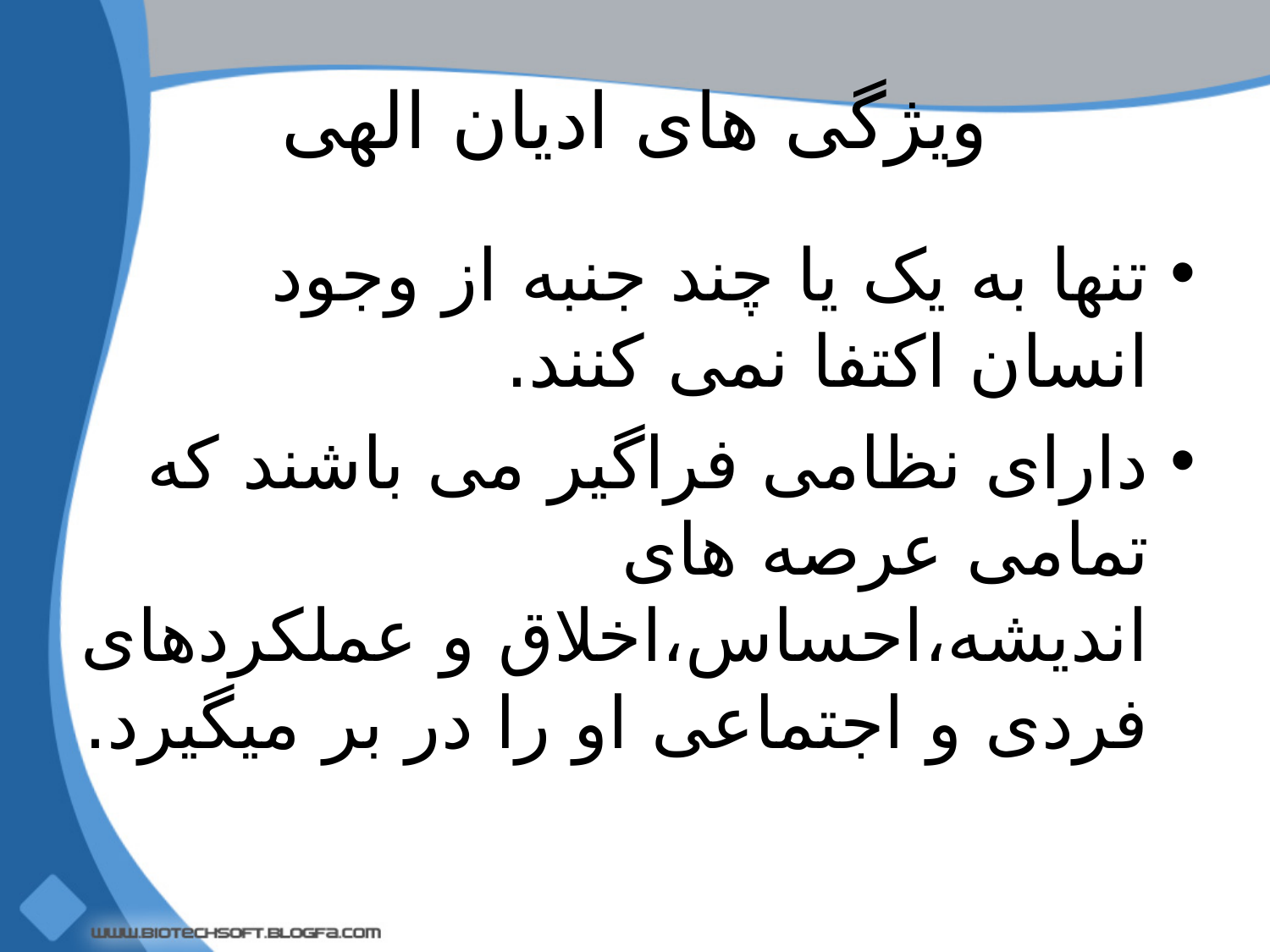

# ویژگی های ادیان الهی
تنها به یک یا چند جنبه از وجود انسان اکتفا نمی کنند.
دارای نظامی فراگیر می باشند که تمامی عرصه های اندیشه،احساس،اخلاق و عملکردهای فردی و اجتماعی او را در بر میگیرد.